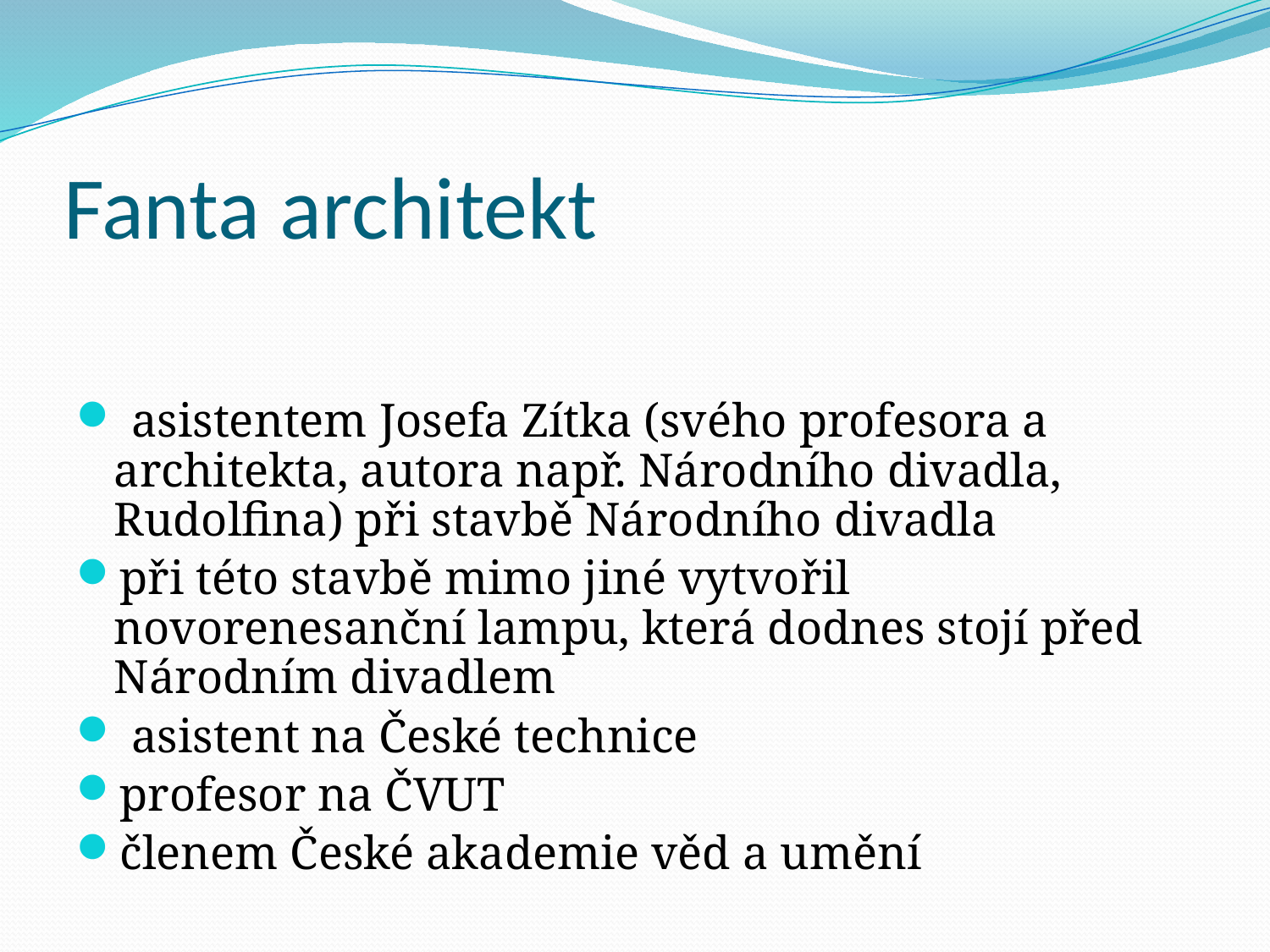

# Fanta architekt

 asistentem Josefa Zítka (svého profesora a architekta, autora např. Národního divadla, Rudolfina) při stavbě Národního divadla
při této stavbě mimo jiné vytvořil novorenesanční lampu, která dodnes stojí před Národním divadlem
 asistent na České technice
profesor na ČVUT
členem České akademie věd a umění